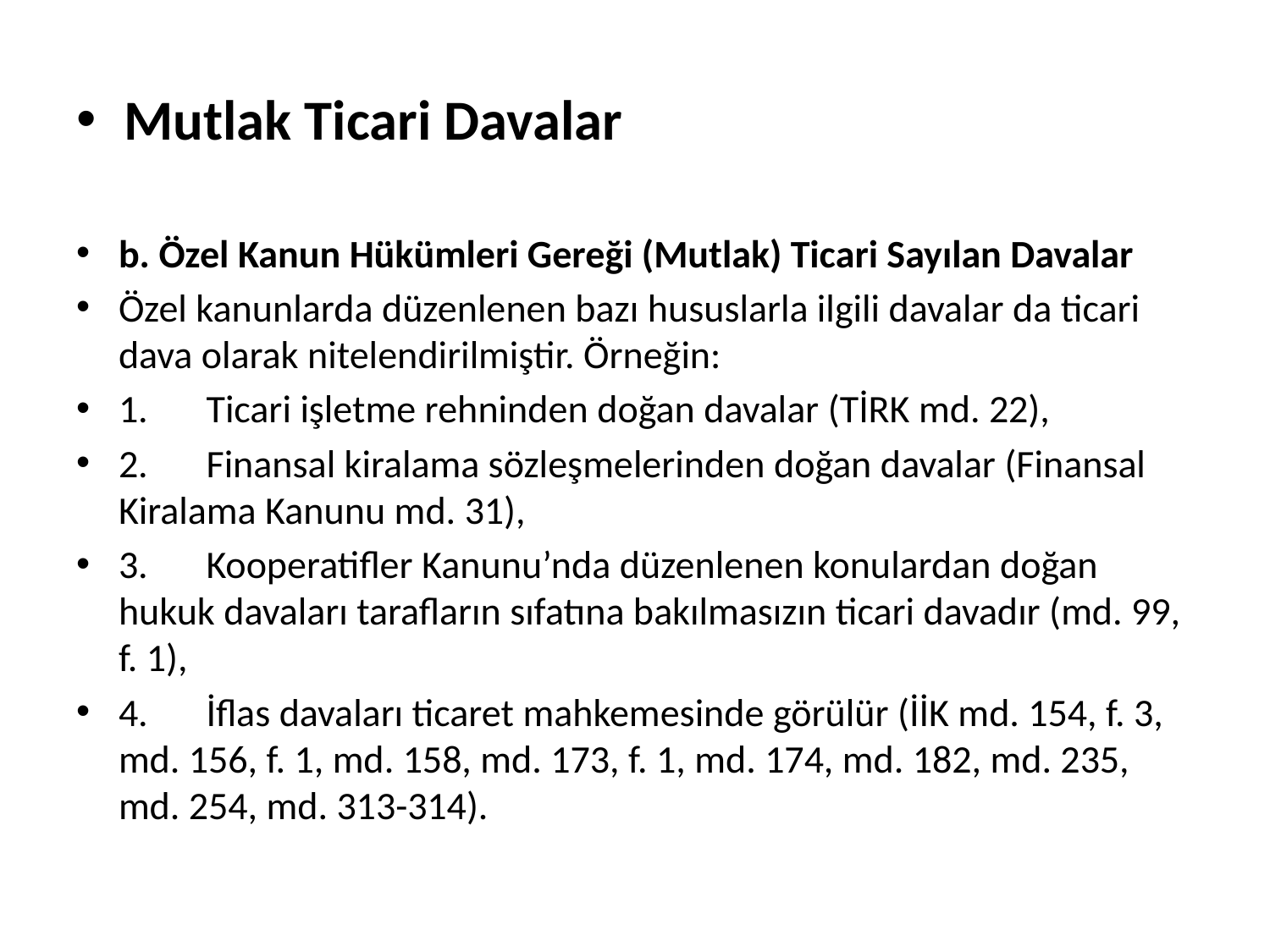

# Mutlak Ticari Davalar
b. Özel Kanun Hükümleri Gereği (Mutlak) Ticari Sayılan Davalar
Özel kanunlarda düzenlenen bazı hususlarla ilgili davalar da ticari dava olarak nitelendirilmiştir. Örneğin:
1.	Ticari işletme rehninden doğan davalar (TİRK md. 22),
2.	Finansal kiralama sözleşmelerinden doğan davalar (Finansal Kiralama Kanunu md. 31),
3.	Kooperatifler Kanunu’nda düzenlenen konulardan doğan hukuk davaları tarafların sıfatına bakılmasızın ticari davadır (md. 99, f. 1),
4.	İflas davaları ticaret mahkemesinde görülür (İİK md. 154, f. 3, md. 156, f. 1, md. 158, md. 173, f. 1, md. 174, md. 182, md. 235, md. 254, md. 313-314).